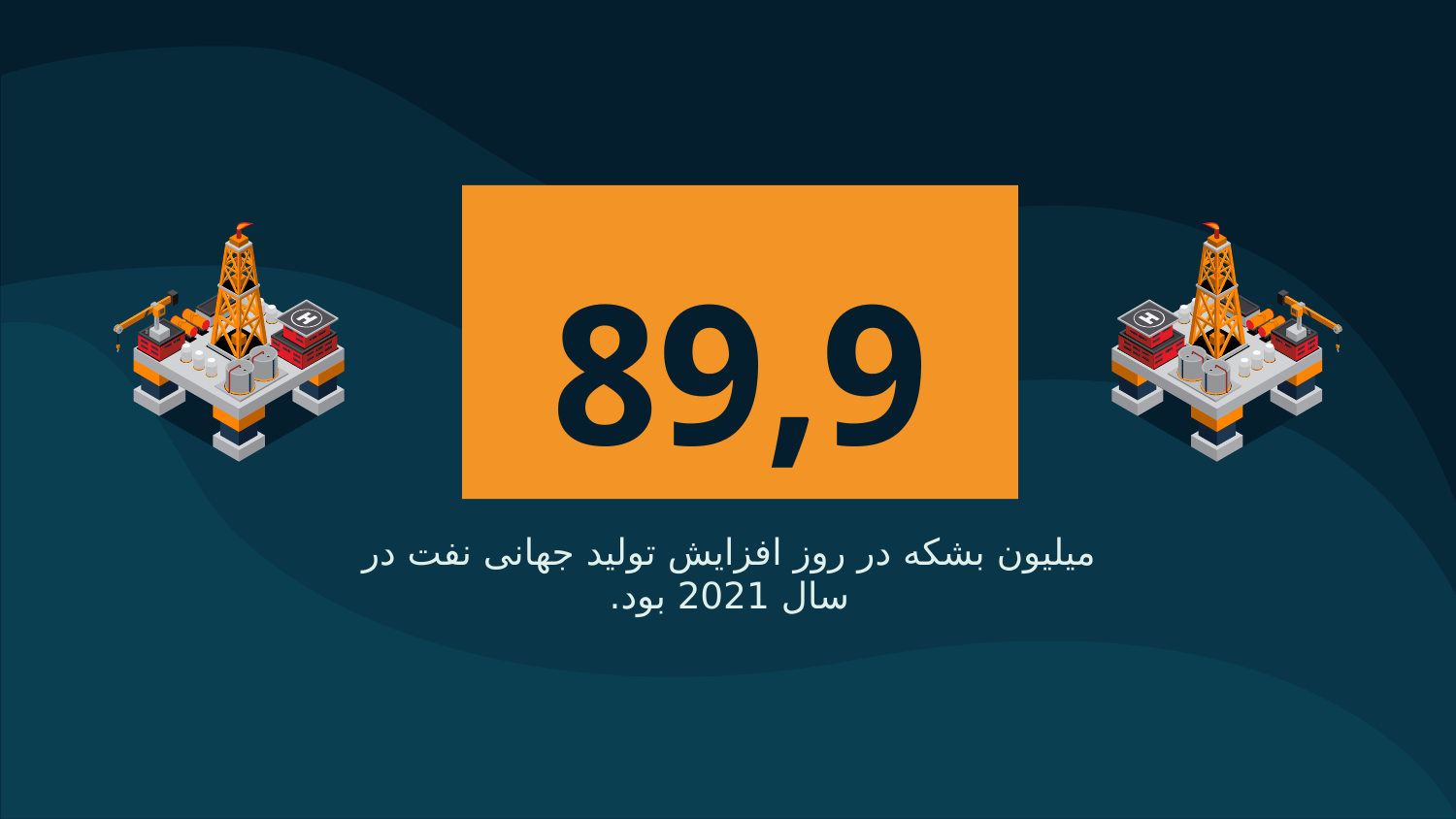

# 89,9

میلیون بشکه در روز افزایش تولید جهانی نفت در سال 2021 بود.